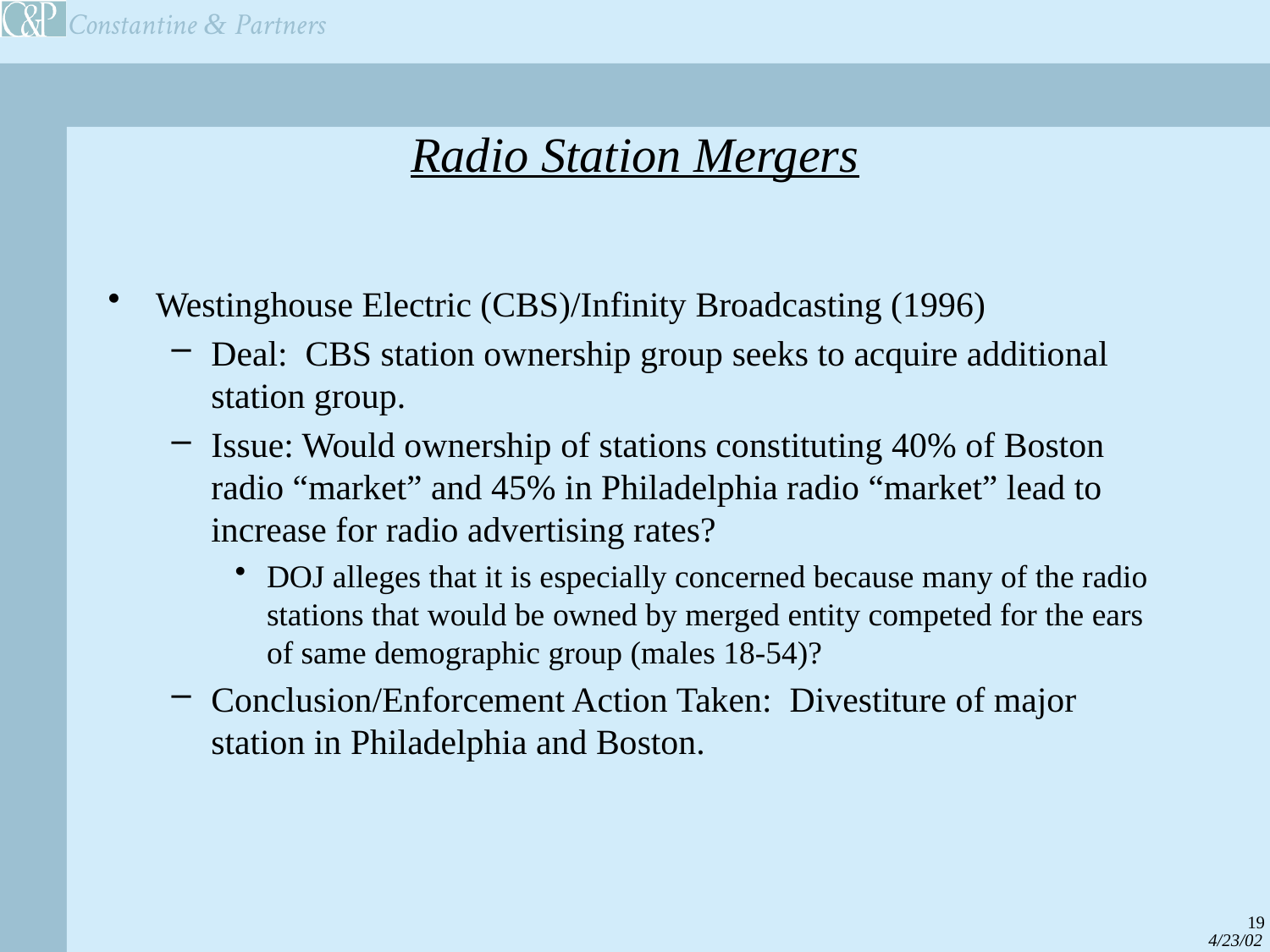

# Radio Station Mergers
Westinghouse Electric (CBS)/Infinity Broadcasting (1996)
Deal:  CBS station ownership group seeks to acquire additional station group.
Issue: Would ownership of stations constituting 40% of Boston radio “market” and 45% in Philadelphia radio “market” lead to increase for radio advertising rates?
DOJ alleges that it is especially concerned because many of the radio stations that would be owned by merged entity competed for the ears of same demographic group (males 18-54)?
Conclusion/Enforcement Action Taken:  Divestiture of major station in Philadelphia and Boston.